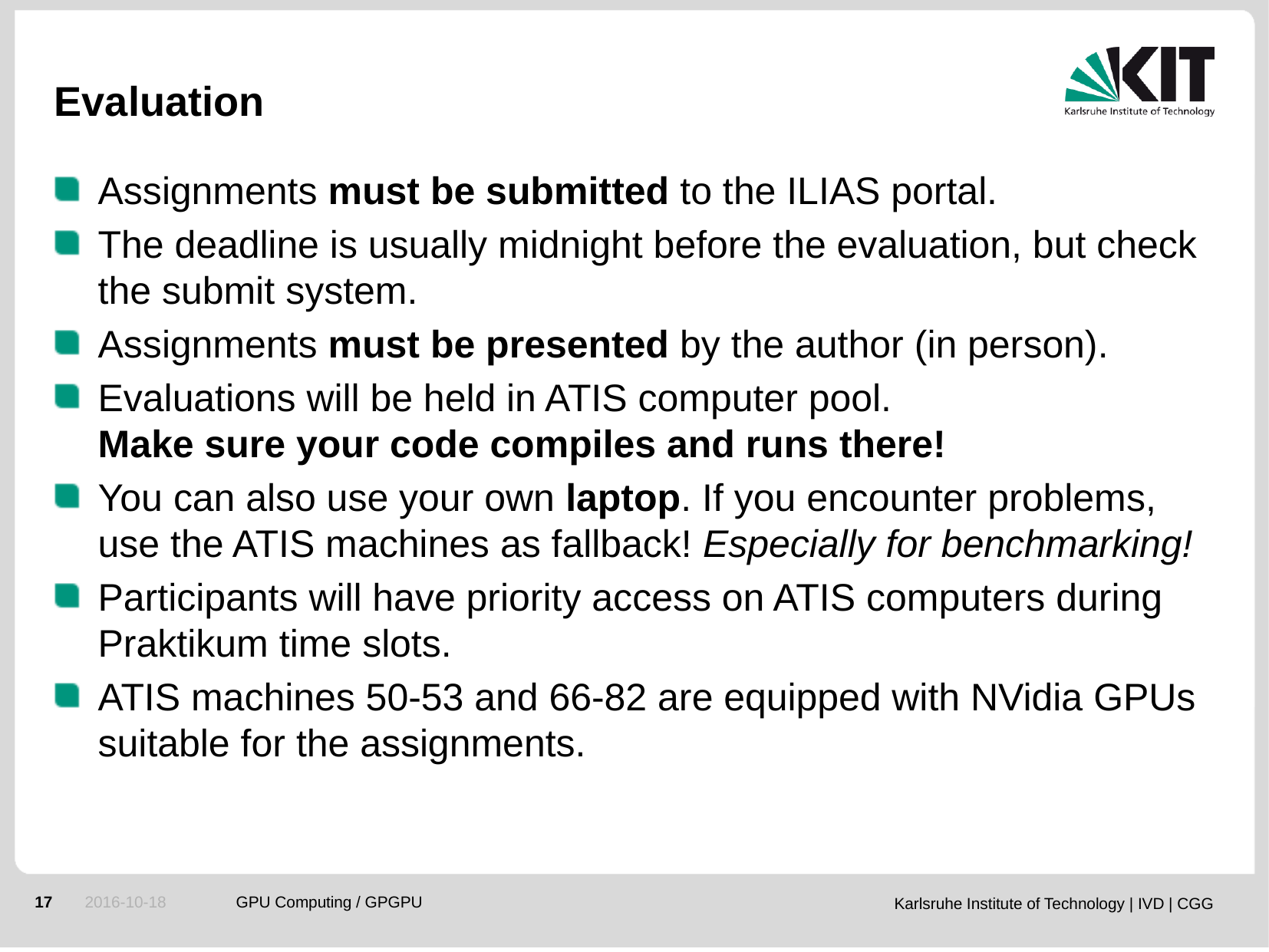

# Evaluation
Assignments must be submitted to the ILIAS portal.
The deadline is usually midnight before the evaluation, but check the submit system.
Assignments must be presented by the author (in person).
Evaluations will be held in ATIS computer pool.
Make sure your code compiles and runs there!
You can also use your own laptop. If you encounter problems, use the ATIS machines as fallback! Especially for benchmarking!
Participants will have priority access on ATIS computers during Praktikum time slots.
ATIS machines 50-53 and 66-82 are equipped with NVidia GPUs suitable for the assignments.
2016-10-18
GPU Computing / GPGPU